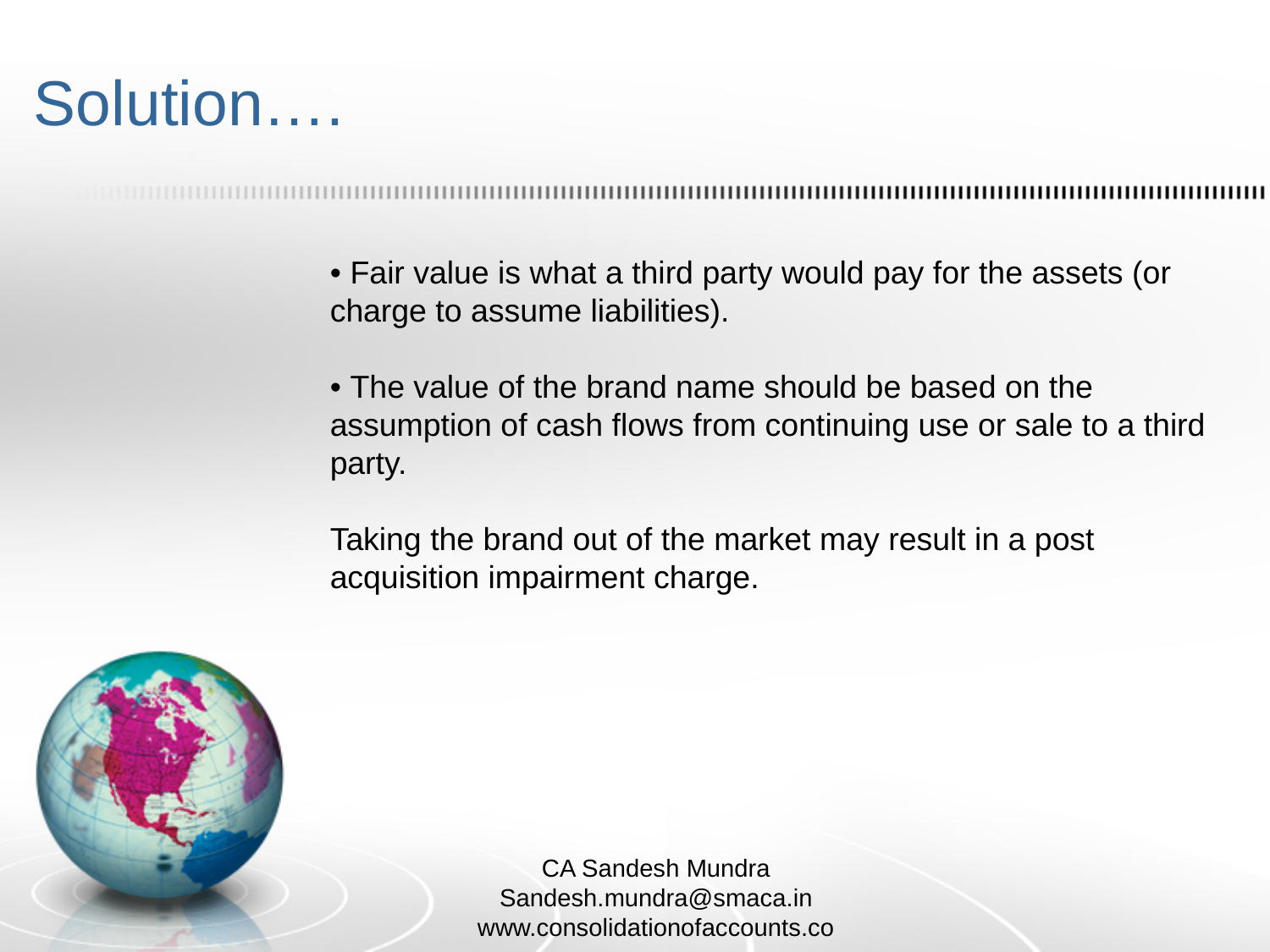

# Solution….
• Fair value is what a third party would pay for the assets (or charge to assume liabilities).

• The value of the brand name should be based on the assumption of cash flows from continuing use or sale to a third party.

Taking the brand out of the market may result in a post acquisition impairment charge.